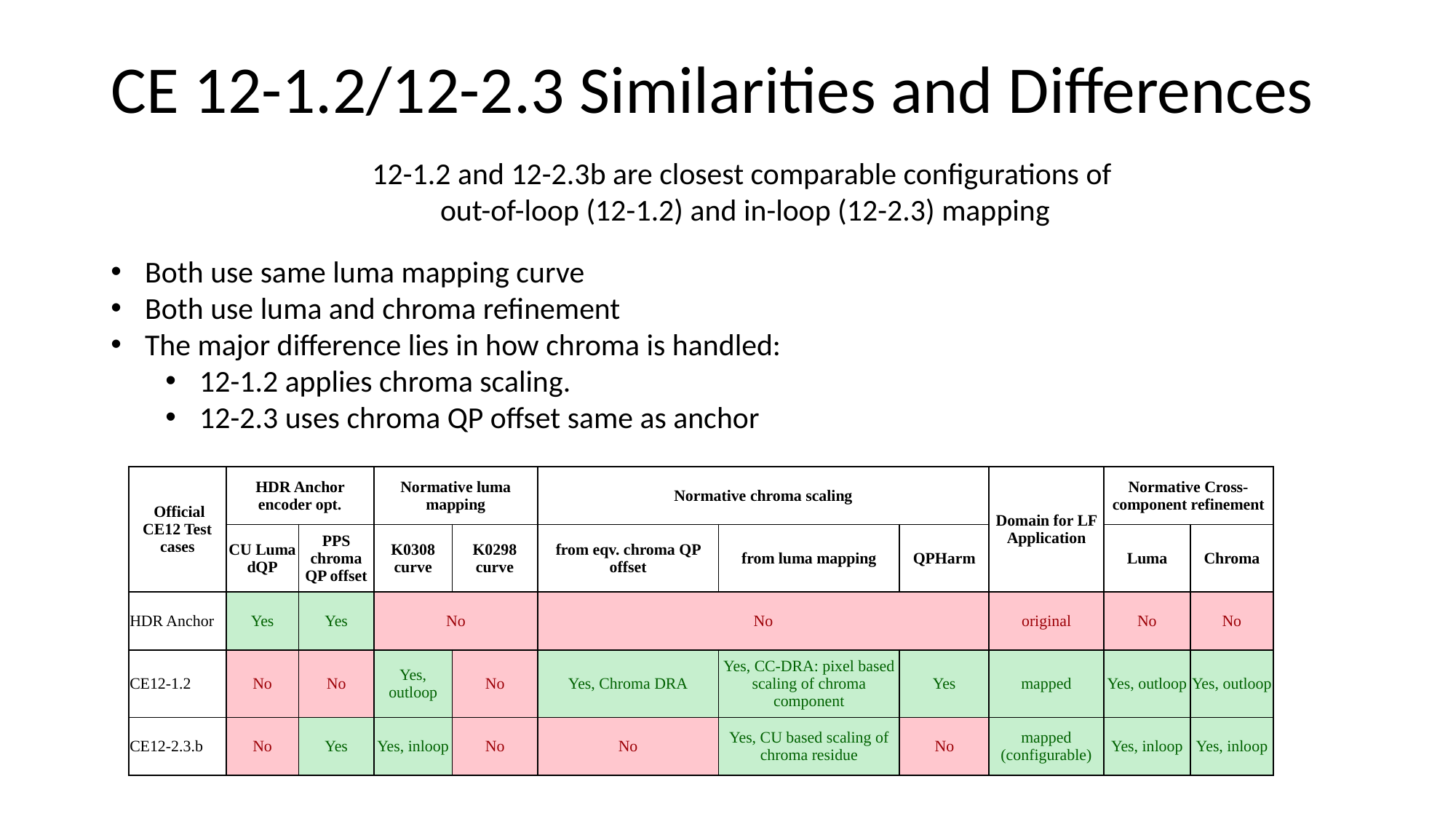

# CE 12-1.2/12-2.3 Similarities and Differences
12-1.2 and 12-2.3b are closest comparable configurations of
out-of-loop (12-1.2) and in-loop (12-2.3) mapping

Both use same luma mapping curve
Both use luma and chroma refinement
The major difference lies in how chroma is handled:
12-1.2 applies chroma scaling.
12-2.3 uses chroma QP offset same as anchor
| Official CE12 Test cases | HDR Anchor encoder opt. |  | Normative luma mapping |  | Normative chroma scaling |  |  | Domain for LF Application | Normative Cross-component refinement |  |
| --- | --- | --- | --- | --- | --- | --- | --- | --- | --- | --- |
|  | CU Luma dQP | PPS chroma QP offset | K0308 curve | K0298 curve | from eqv. chroma QP offset | from luma mapping | QPHarm |  | Luma | Chroma |
| HDR Anchor | Yes | Yes | No |  | No |  |  | original | No | No |
| CE12-1.2 | No | No | Yes, outloop | No | Yes, Chroma DRA | Yes, CC-DRA: pixel based scaling of chroma component | Yes | mapped | Yes, outloop | Yes, outloop |
| CE12-2.3.b | No | Yes | Yes, inloop | No | No | Yes, CU based scaling of chroma residue | No | mapped (configurable) | Yes, inloop | Yes, inloop |